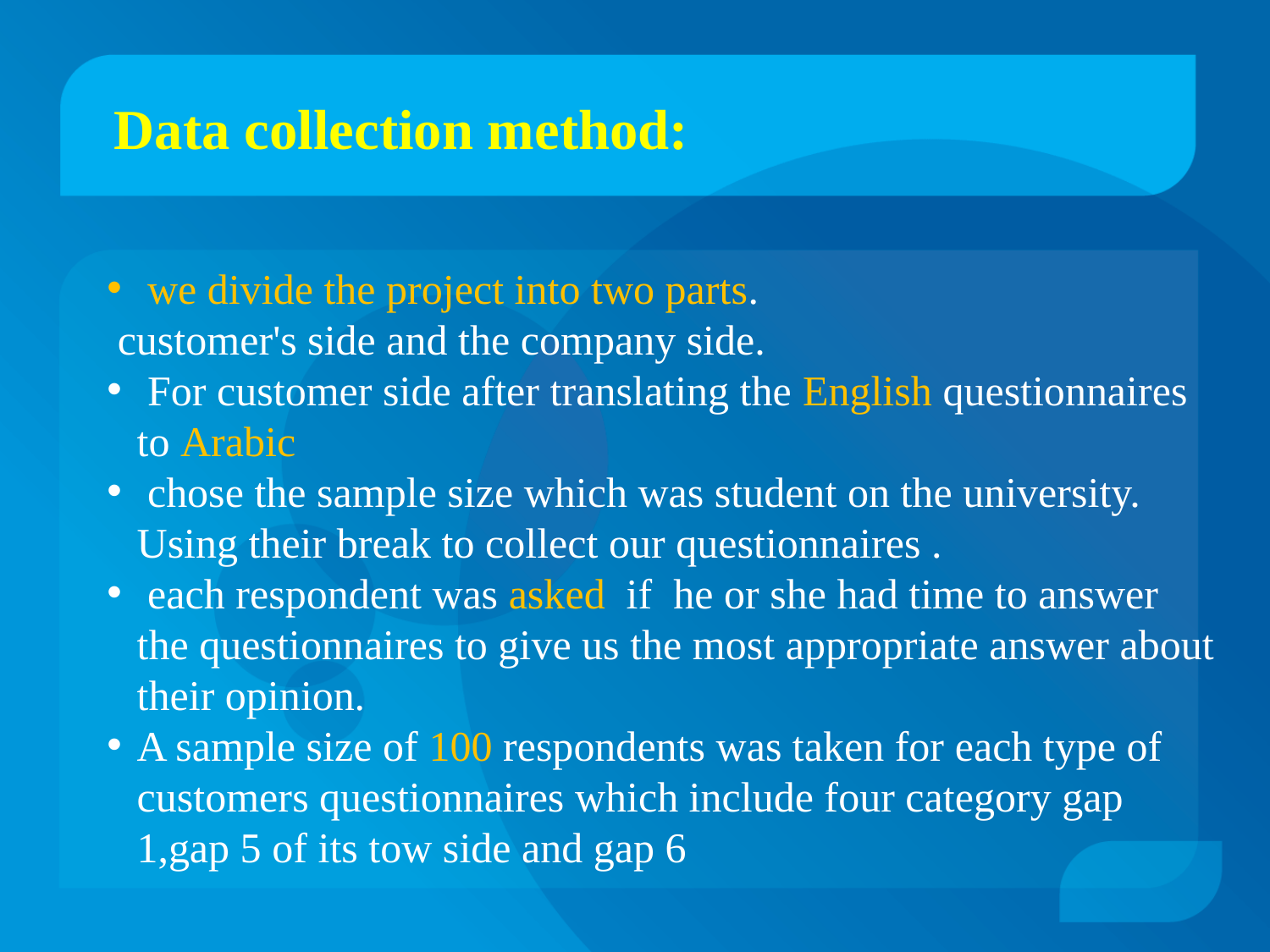

Data collection method:

 we divide the project into two parts.
 customer's side and the company side.
 For customer side after translating the English questionnaires to Arabic
 chose the sample size which was student on the university. Using their break to collect our questionnaires .
 each respondent was asked  if  he or she had time to answer the questionnaires to give us the most appropriate answer about their opinion.
A sample size of 100 respondents was taken for each type of customers questionnaires which include four category gap 1,gap 5 of its tow side and gap 6